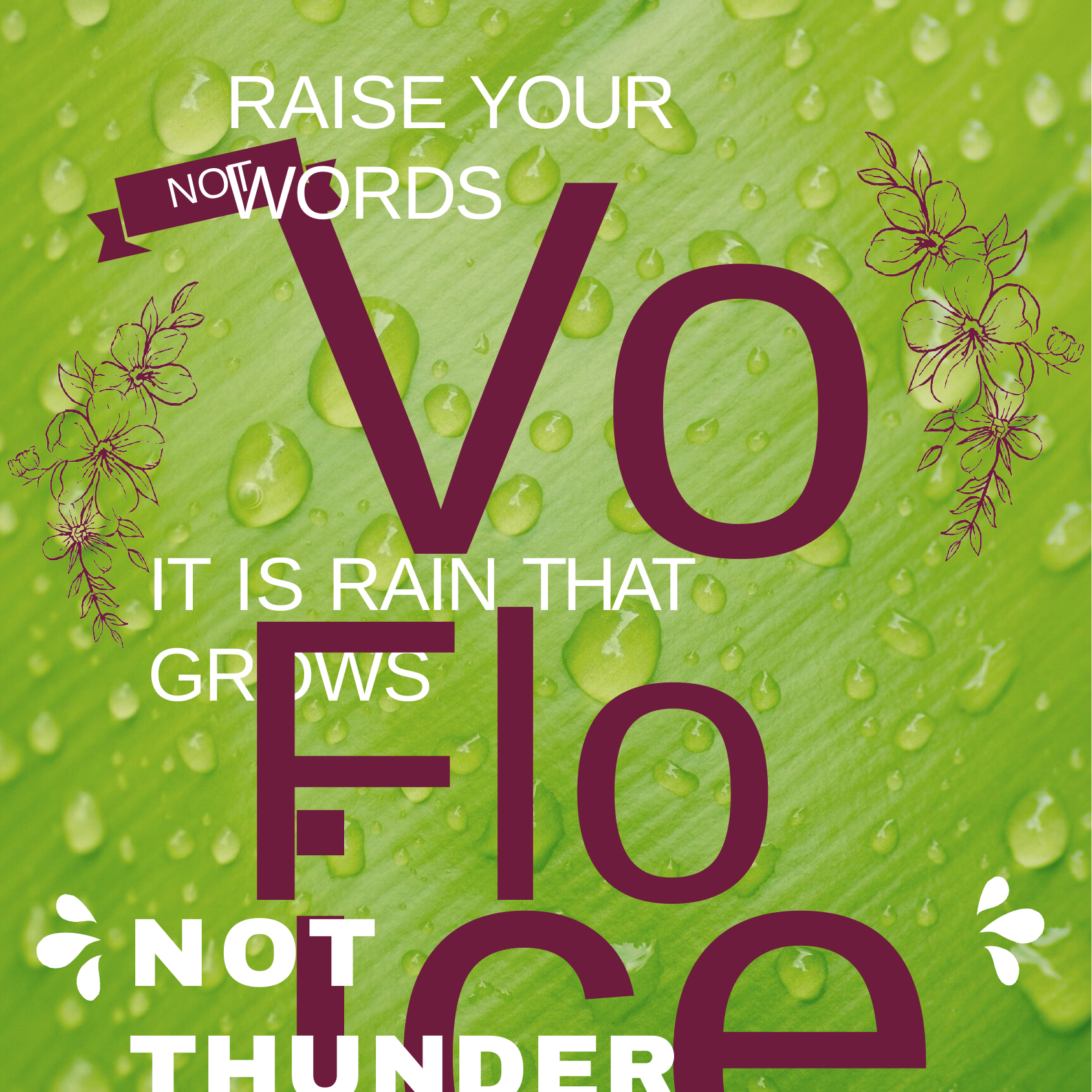

Voice
RAISE YOUR WORDS

NOT

Flowers
IT IS RAIN THAT GROWS

NOT THUNDER